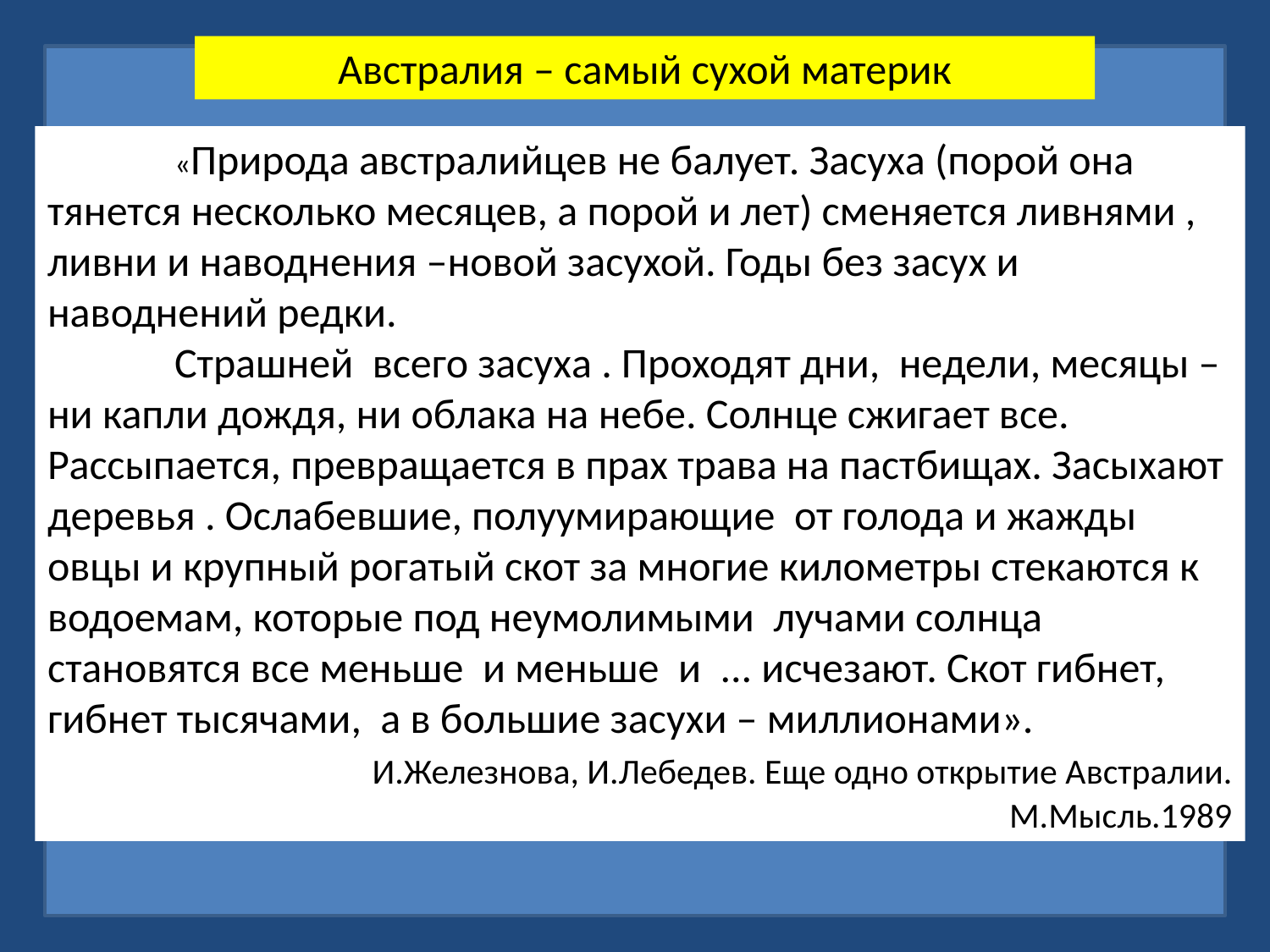

Австралия – самый сухой материк

	«Природа австралийцев не балует. Засуха (порой она тянется несколько месяцев, а порой и лет) сменяется ливнями , ливни и наводнения –новой засухой. Годы без засух и наводнений редки.
	Страшней  всего засуха . Проходят дни,  недели, месяцы – ни капли дождя, ни облака на небе. Солнце сжигает все. Рассыпается, превращается в прах трава на пастбищах. Засыхают деревья . Ослабевшие, полуумирающие  от голода и жажды овцы и крупный рогатый скот за многие километры стекаются к водоемам, которые под неумолимыми  лучами солнца становятся все меньше  и меньше  и  ... исчезают. Скот гибнет, гибнет тысячами,  а в большие засухи – миллионами».
	И.Железнова, И.Лебедев. Еще одно открытие Австралии. М.Мысль.1989